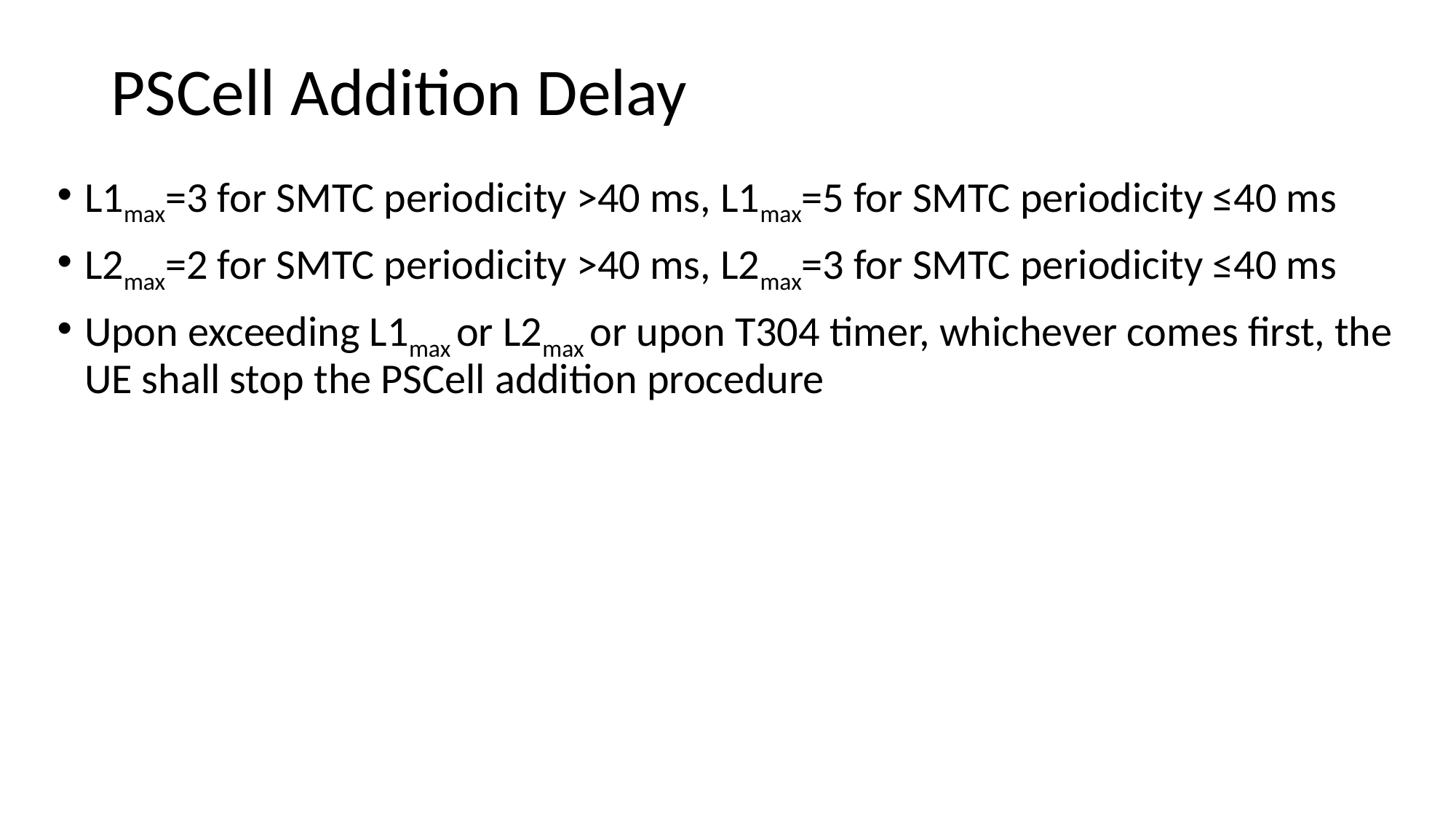

# PSCell Addition Delay
L1max=3 for SMTC periodicity >40 ms, L1max=5 for SMTC periodicity ≤40 ms
L2max=2 for SMTC periodicity >40 ms, L2max=3 for SMTC periodicity ≤40 ms
Upon exceeding L1max or L2max or upon T304 timer, whichever comes first, the UE shall stop the PSCell addition procedure